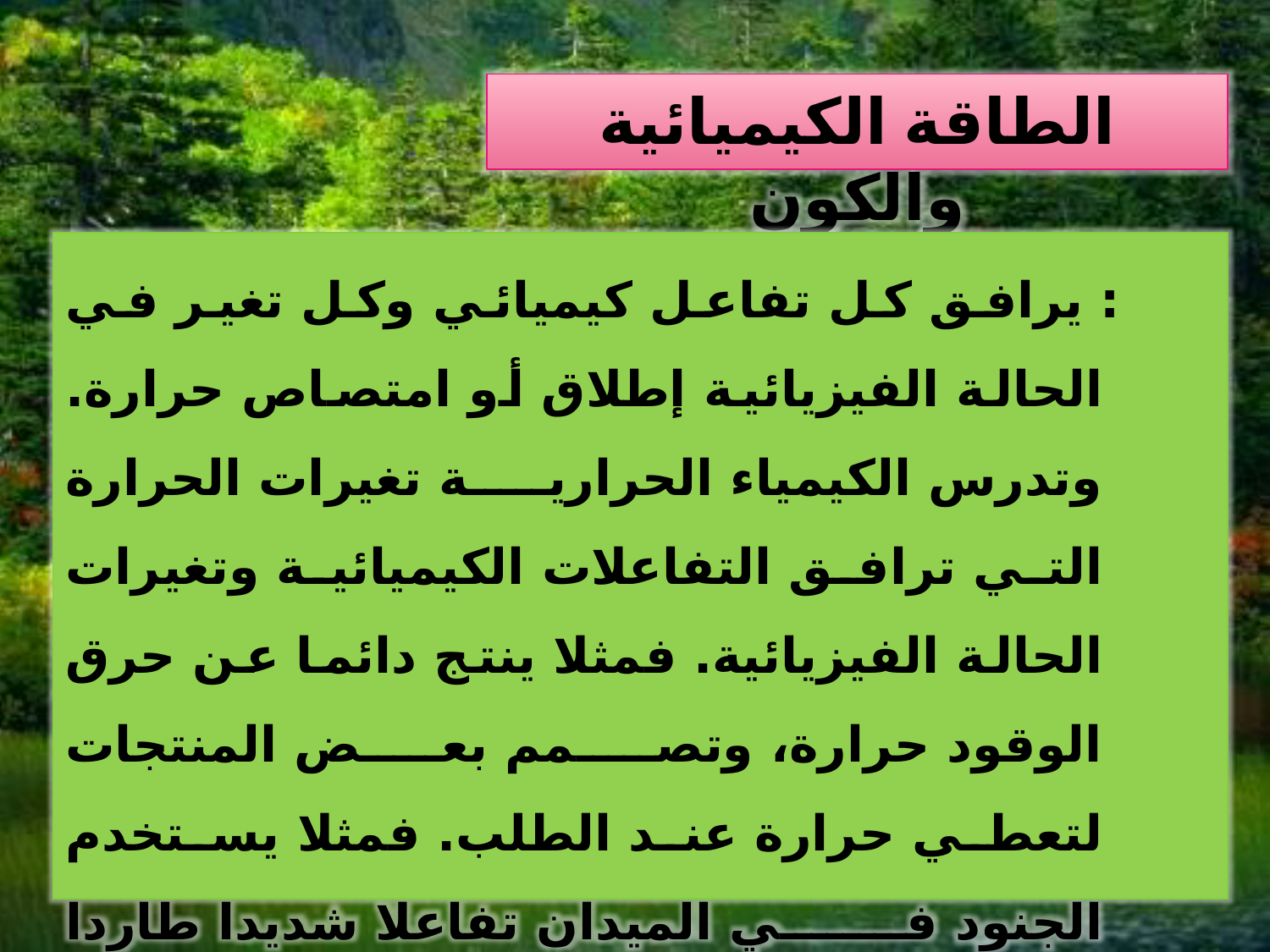

الطاقة الكيميائية والكون
     : يرافق كل تفاعل كيميائي وكل تغير في الحالة الفيزيائية إطلاق أو امتصاص حرارة. وتدرس الكيمياء الحرارية تغيرات الحرارة التي ترافق التفاعلات الكيميائية وتغيرات الحالة الفيزيائية. فمثلا ينتج دائما عن حرق الوقود حرارة، وتصمم بعض المنتجات لتعطي حرارة عند الطلب. فمثلا يستخدم الجنود في الميدان تفاعلا شديدا طاردا للحرارة لتسخين وجباتهم. كما قد تستخدم ّ كمادة ساخنة لتدفئة الأيدي في الأيام الباردة.